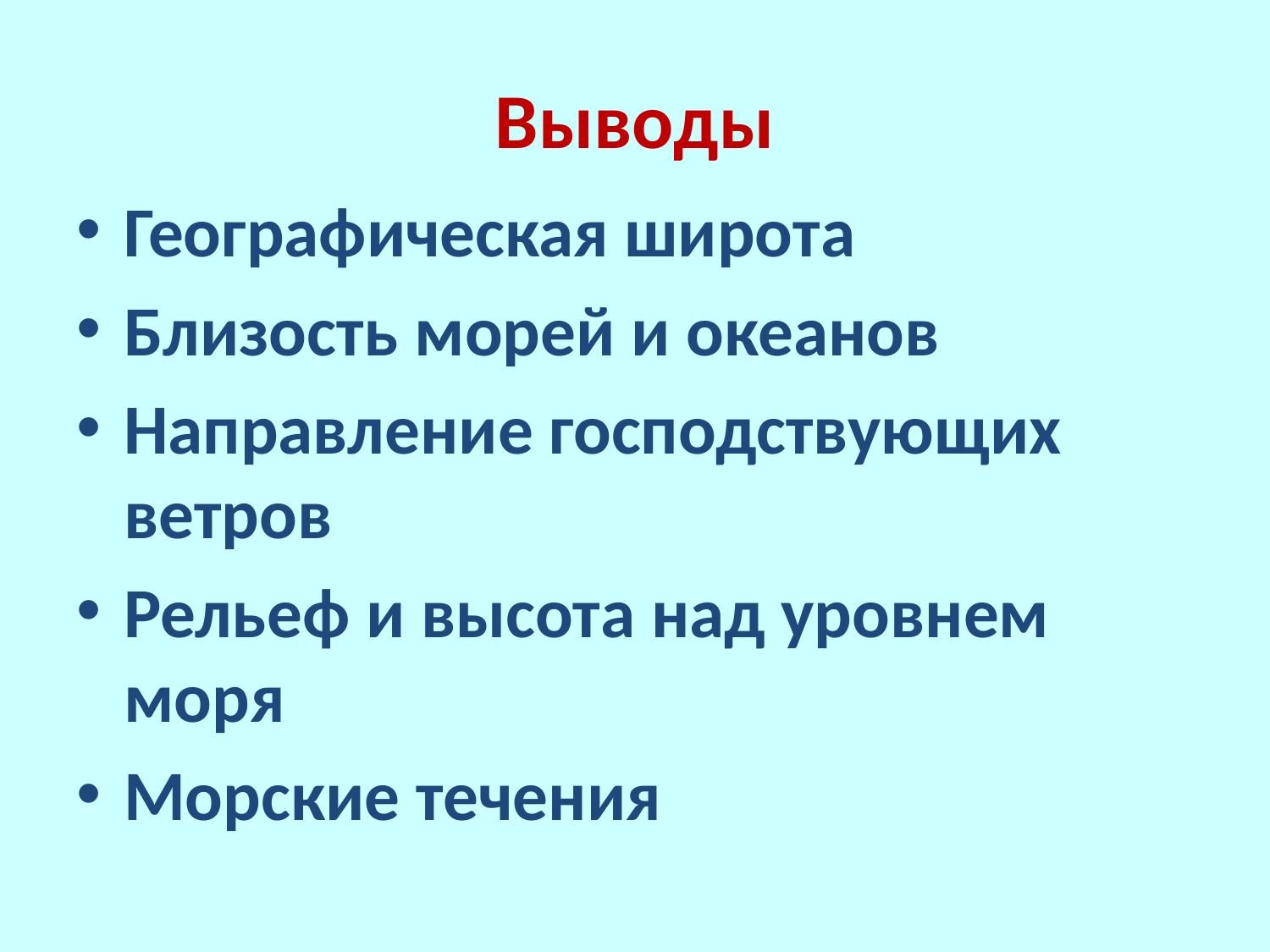

# Выводы
Географическая широта
Близость морей и океанов
Направление господствующих ветров
Рельеф и высота над уровнем моря
Морские течения